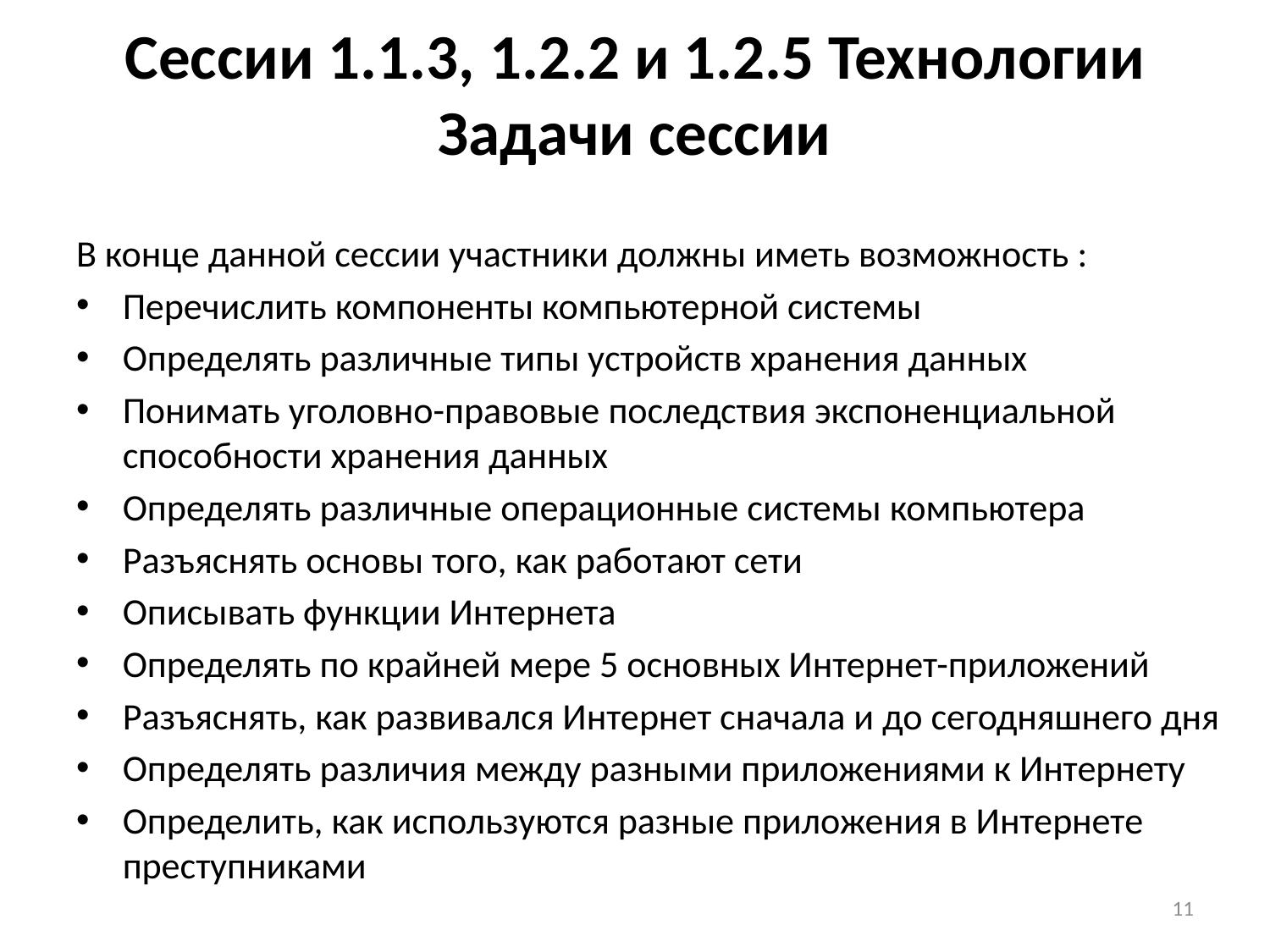

# Сессии 1.1.3, 1.2.2 и 1.2.5 Технологии Задачи сессии
В конце данной сессии участники должны иметь возможность :
Перечислить компоненты компьютерной системы
Определять различные типы устройств хранения данных
Понимать уголовно-правовые последствия экспоненциальной способности хранения данных
Определять различные операционные системы компьютера
Разъяснять основы того, как работают сети
Описывать функции Интернета
Определять по крайней мере 5 основных Интернет-приложений
Разъяснять, как развивался Интернет сначала и до сегодняшнего дня
Определять различия между разными приложениями к Интернету
Определить, как используются разные приложения в Интернете преступниками

11